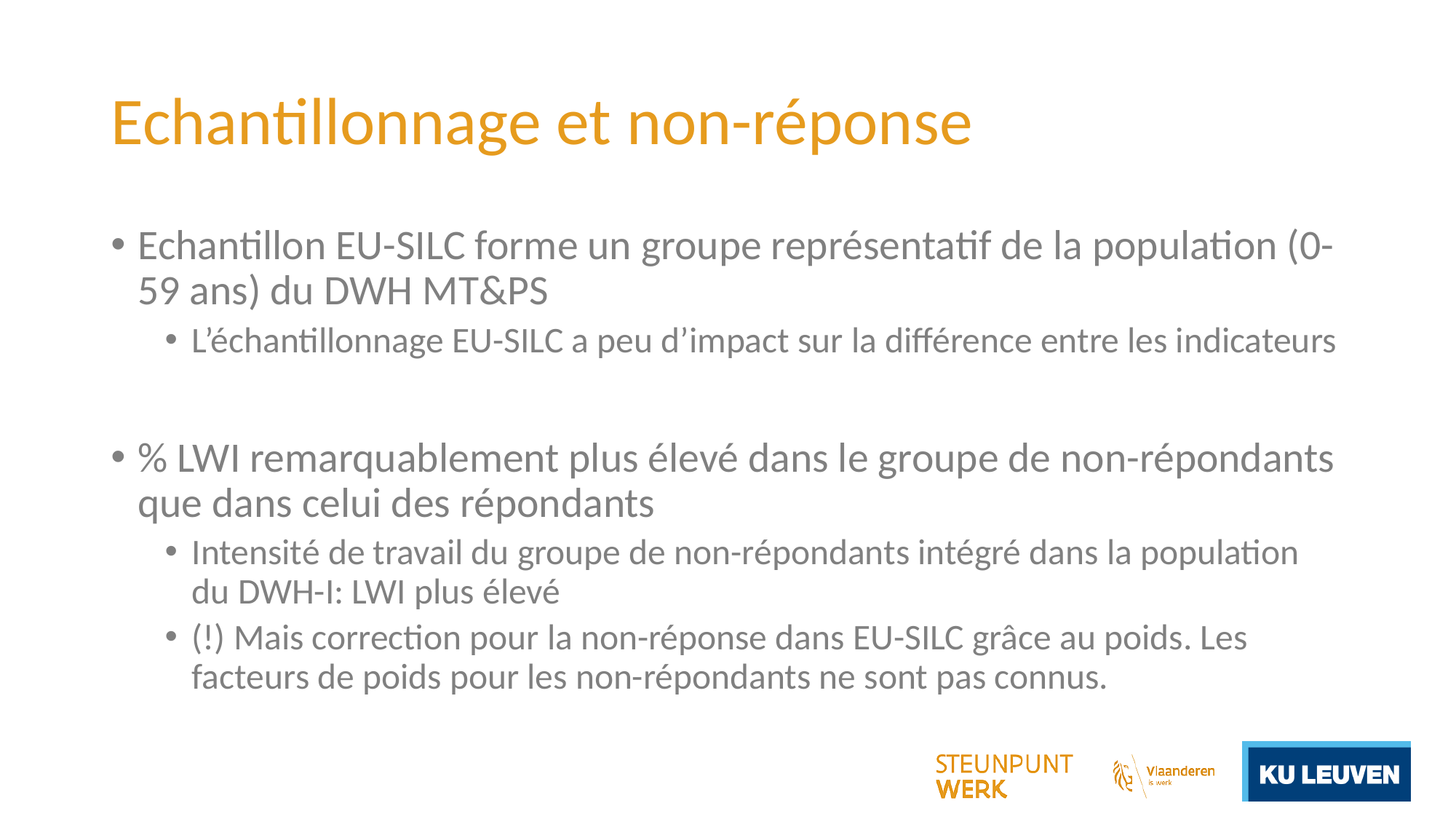

# Echantillonnage et non-réponse
Echantillon EU-SILC forme un groupe représentatif de la population (0-59 ans) du DWH MT&PS
L’échantillonnage EU-SILC a peu d’impact sur la différence entre les indicateurs

% LWI remarquablement plus élevé dans le groupe de non-répondants que dans celui des répondants
Intensité de travail du groupe de non-répondants intégré dans la population du DWH-I: LWI plus élevé
(!) Mais correction pour la non-réponse dans EU-SILC grâce au poids. Les facteurs de poids pour les non-répondants ne sont pas connus.